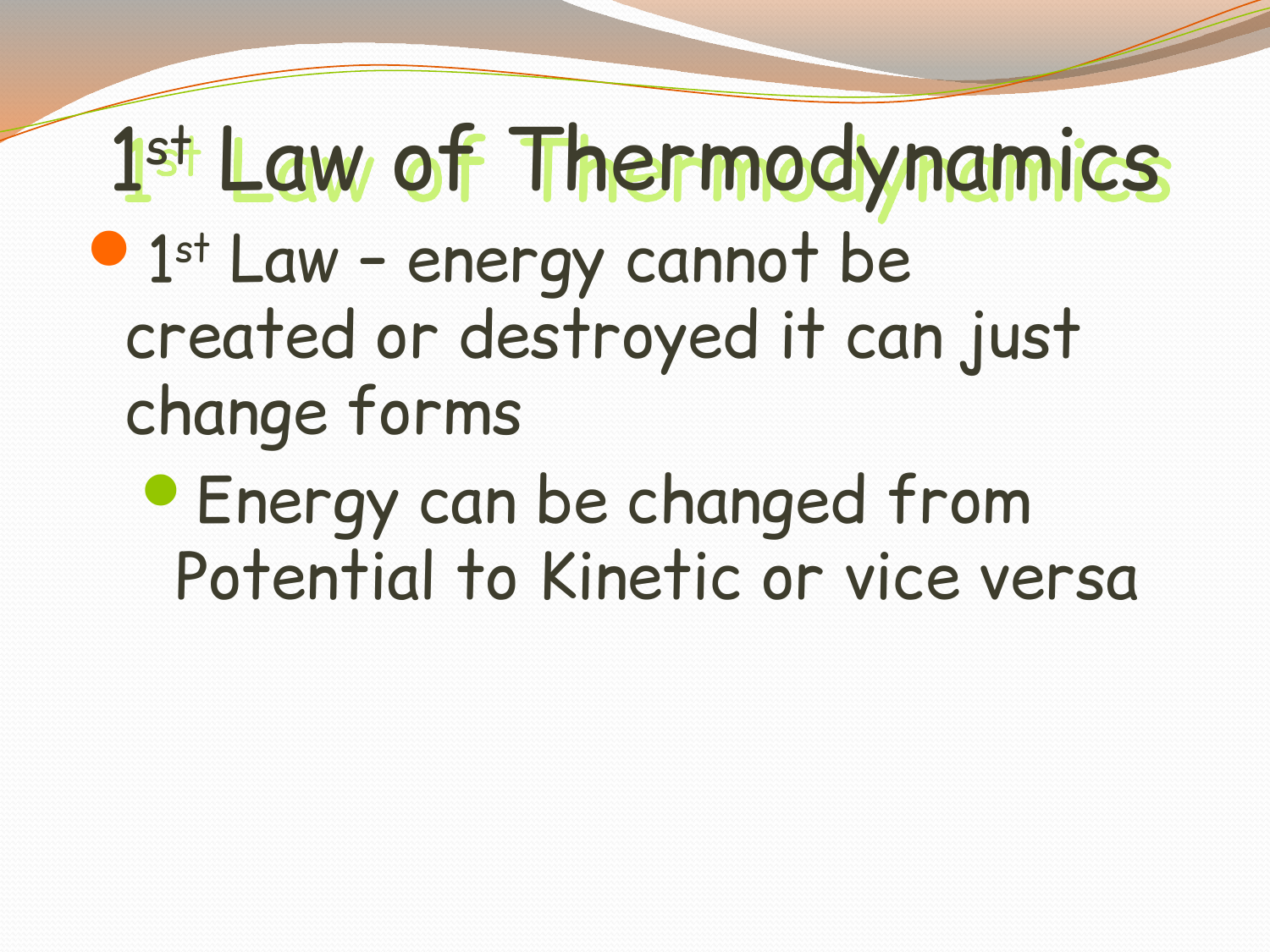

# 1st Law of Thermodynamics
1st Law – energy cannot be created or destroyed it can just change forms
Energy can be changed from Potential to Kinetic or vice versa